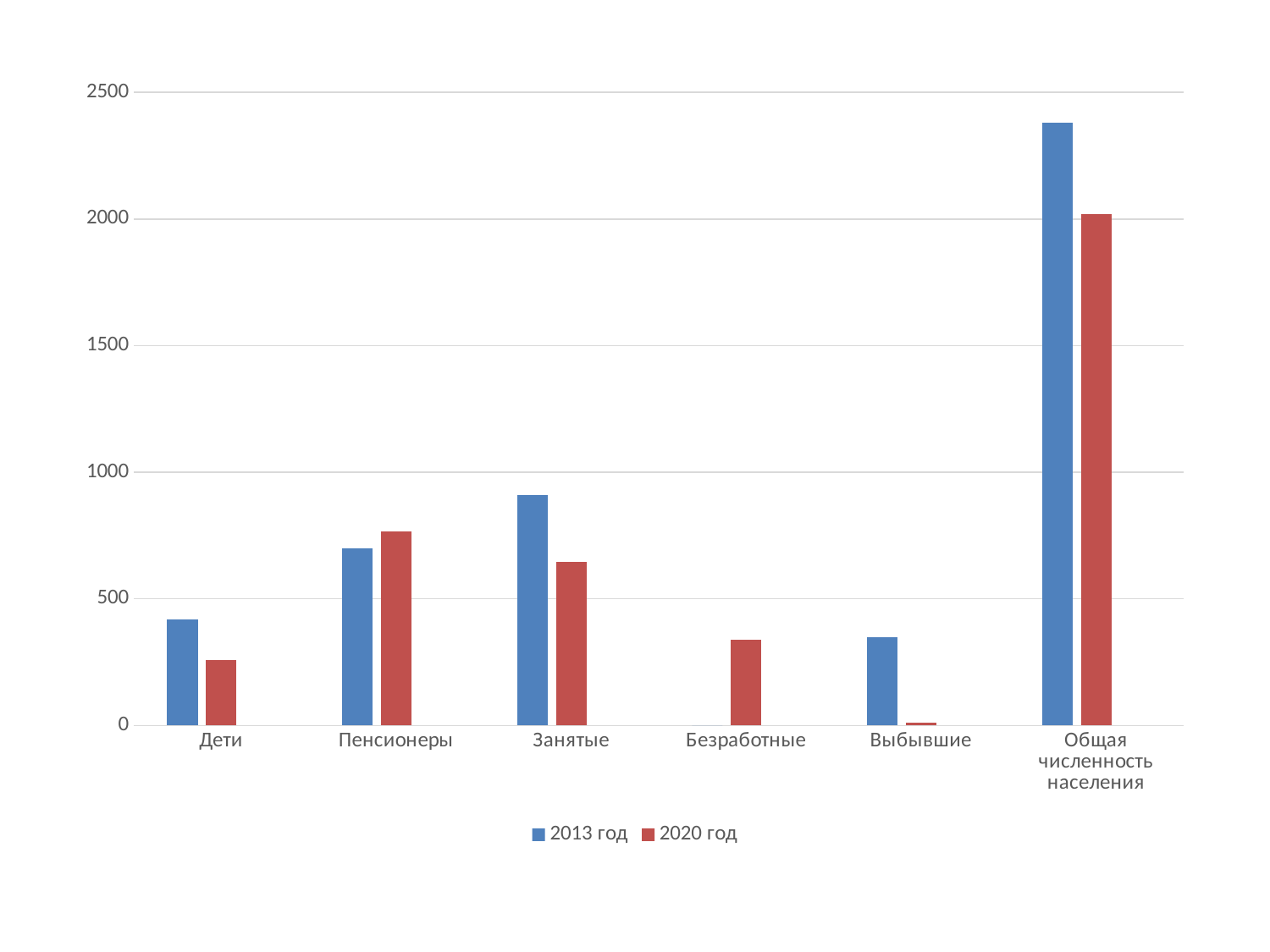

### Chart

| Category | 2013 год | 2020 год | Столбец1 |
|---|---|---|---|
| Дети | 419.0 | 257.0 | None |
| Пенсионеры | 701.0 | 767.0 | None |
| Занятые | 909.0 | 645.0 | None |
| Безработные | 0.0 | 339.0 | None |
| Выбывшие | 350.0 | 10.0 | None |
| Общая численность населения | 2379.0 | 2018.0 | None |